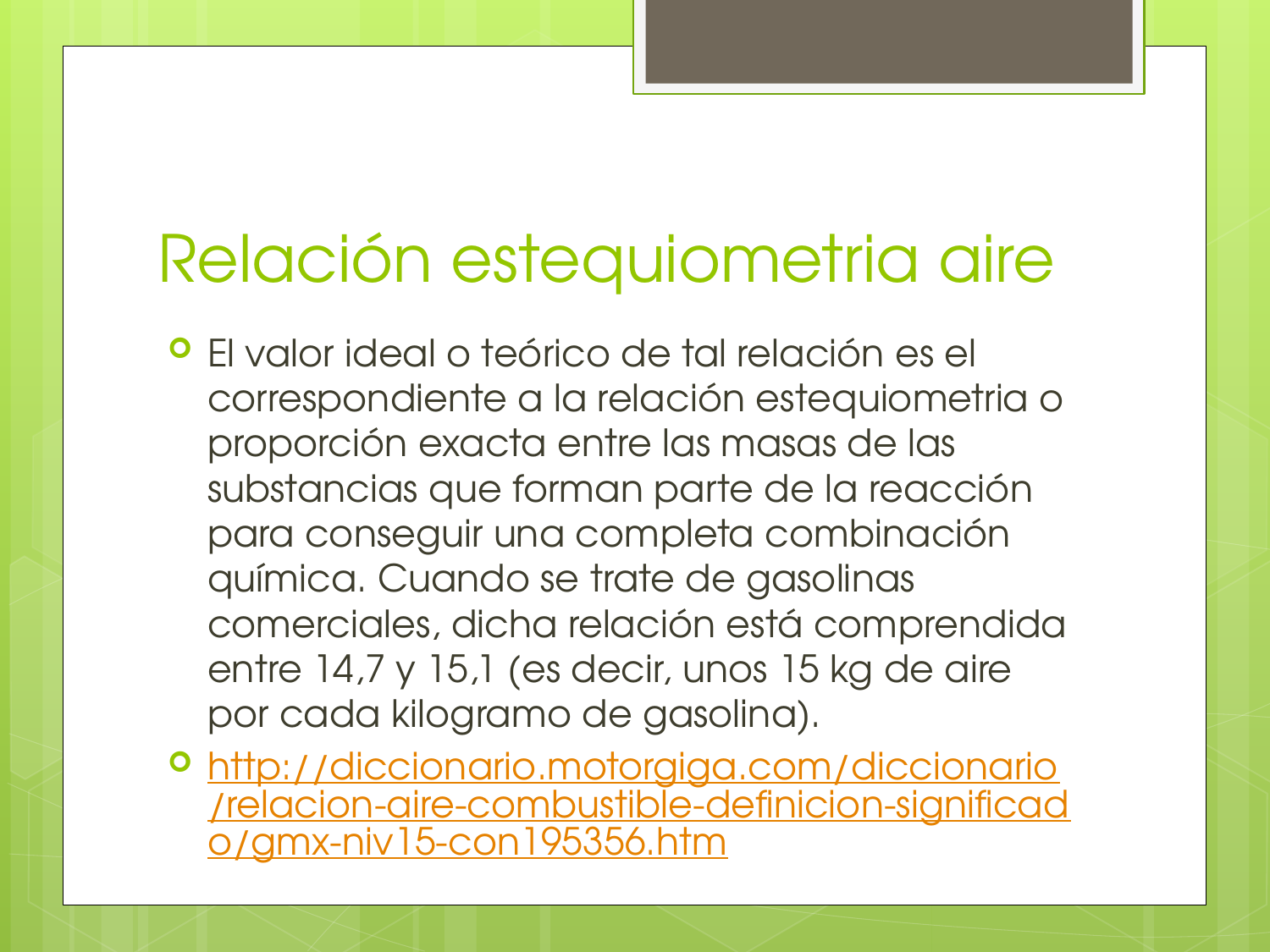

# Relación estequiometria aire
El valor ideal o teórico de tal relación es el correspondiente a la relación estequiometria o proporción exacta entre las masas de las substancias que forman parte de la reacción para conseguir una completa combinación química. Cuando se trate de gasolinas comerciales, dicha relación está comprendida entre 14,7 y 15,1 (es decir, unos 15 kg de aire por cada kilogramo de gasolina).
http://diccionario.motorgiga.com/diccionario/relacion-aire-combustible-definicion-significado/gmx-niv15-con195356.htm